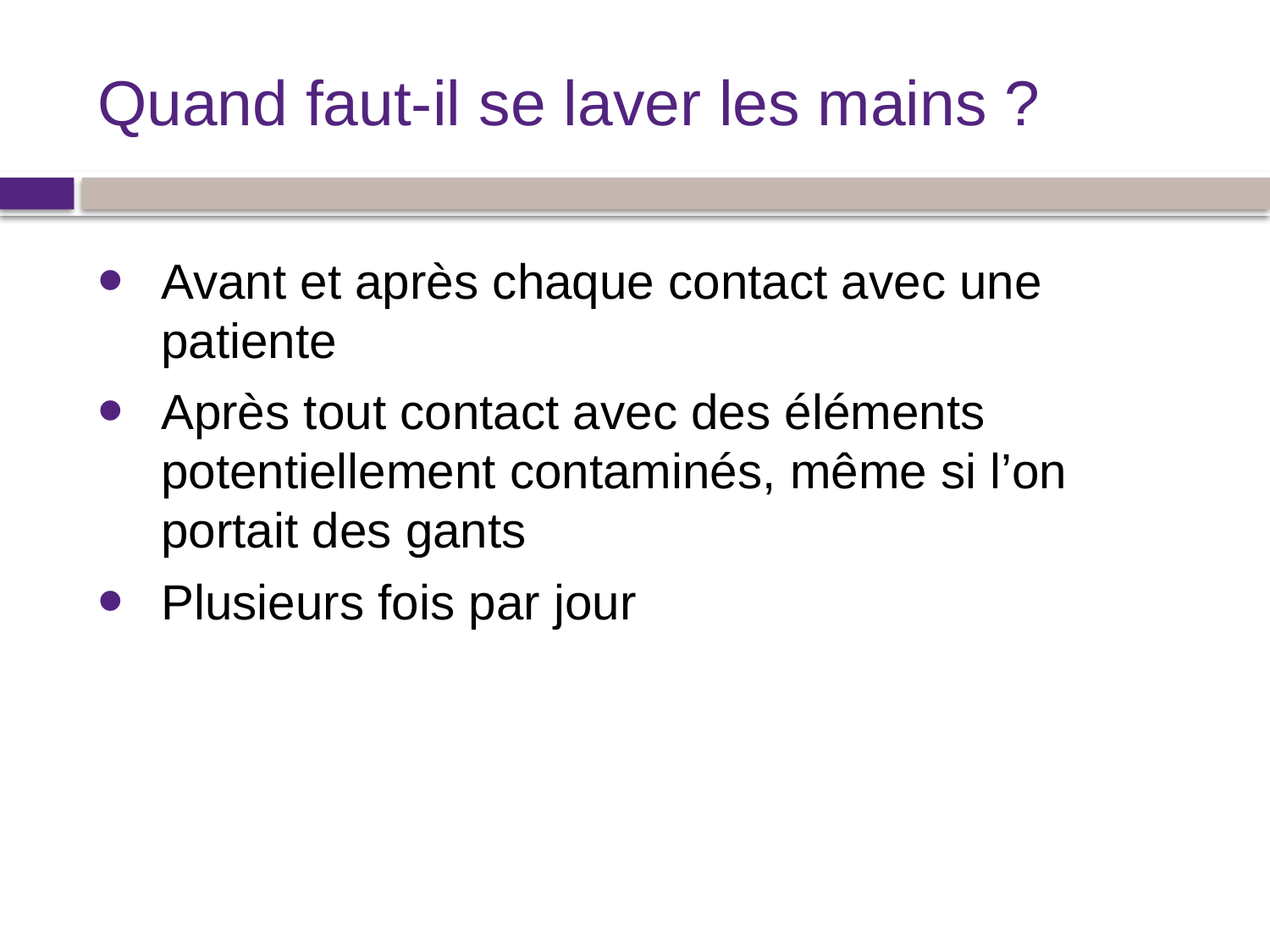

# Quand faut-il se laver les mains ?
Avant et après chaque contact avec une patiente
Après tout contact avec des éléments potentiellement contaminés, même si l’on portait des gants
Plusieurs fois par jour